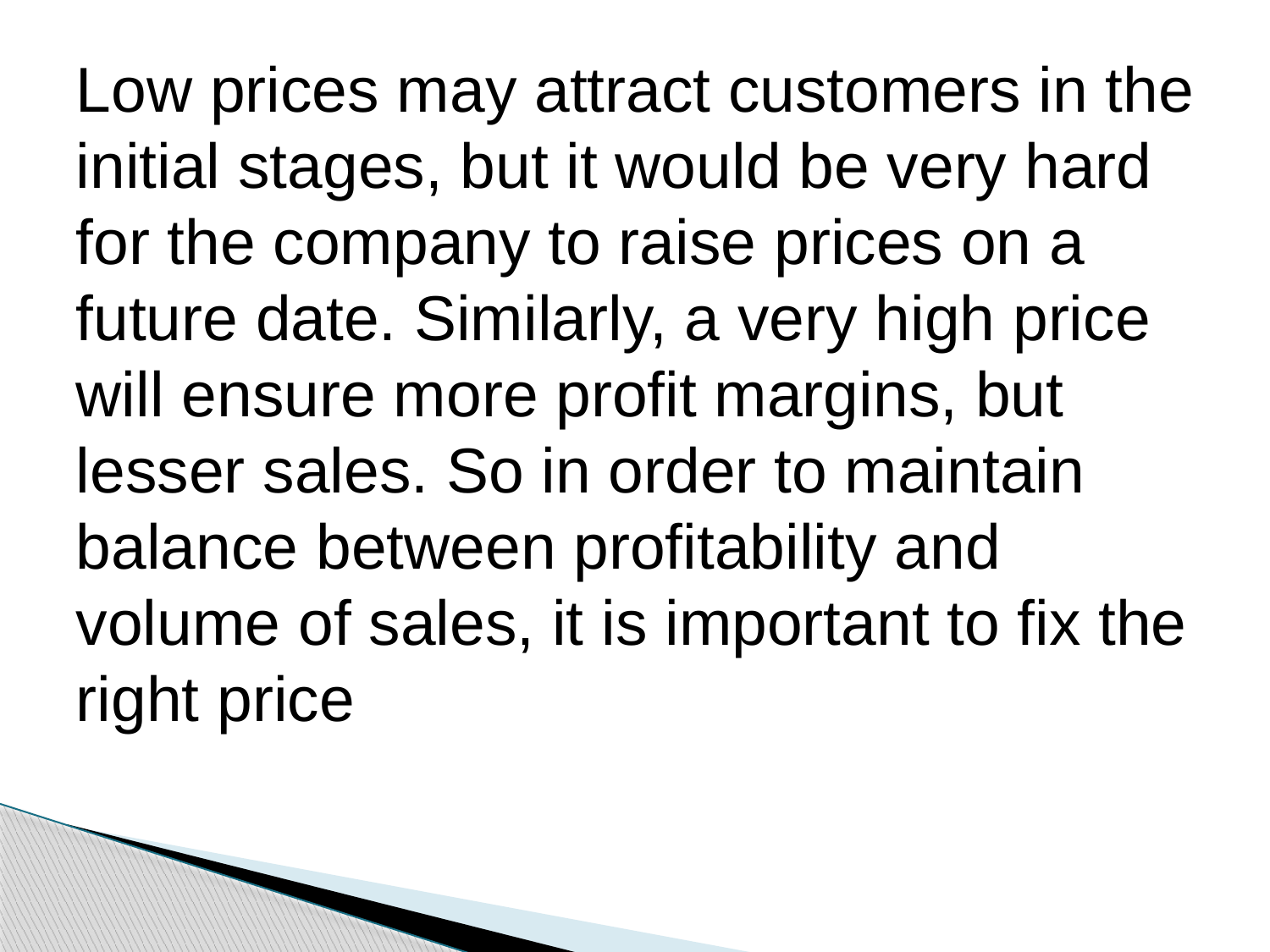

Low prices may attract customers in the initial stages, but it would be very hard for the company to raise prices on a future date. Similarly, a very high price will ensure more profit margins, but lesser sales. So in order to maintain balance between profitability and volume of sales, it is important to fix the right price